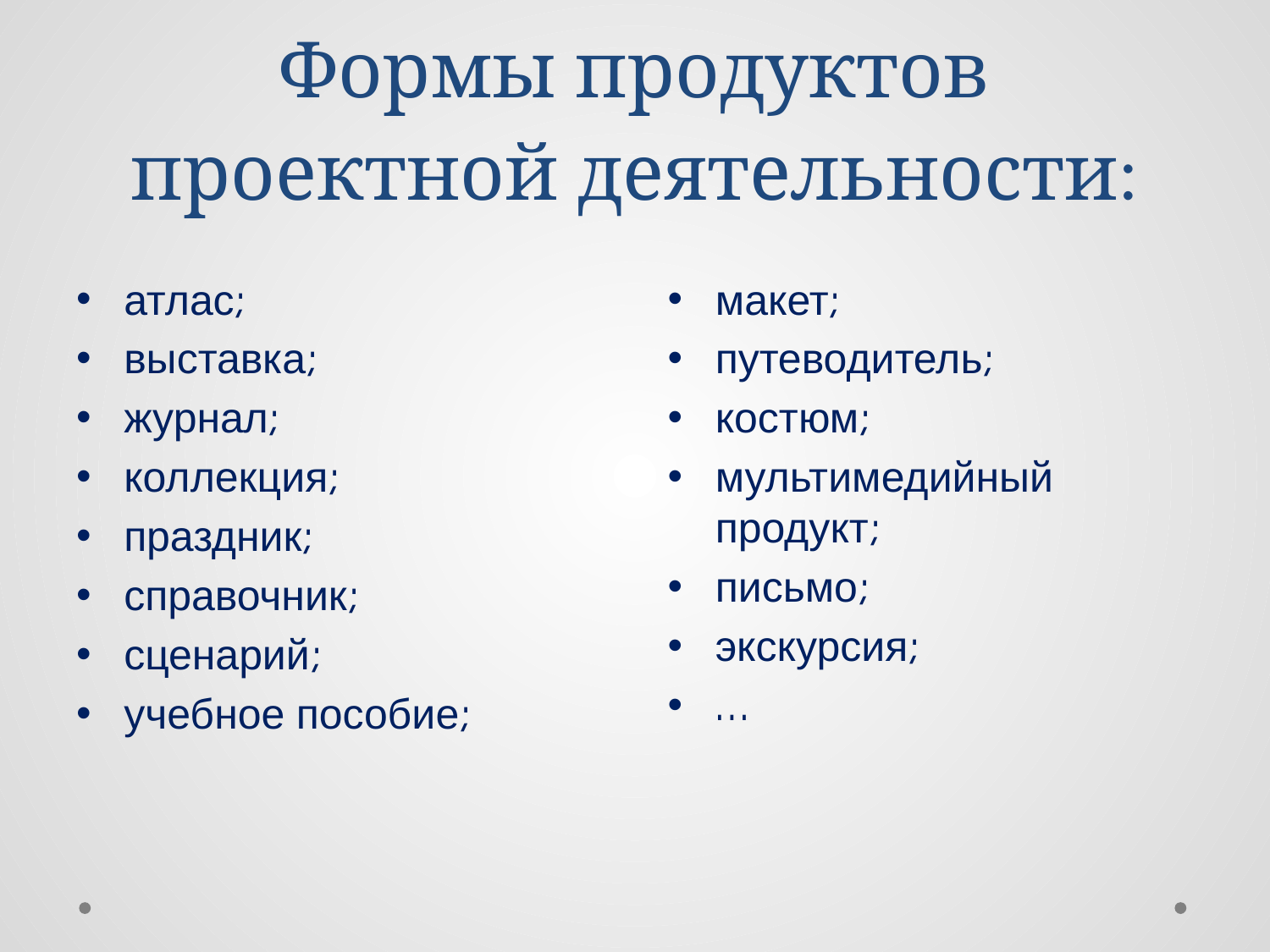

# Формы продуктов проектной деятельности:
атлас;
выставка;
журнал;
коллекция;
праздник;
справочник;
сценарий;
учебное пособие;

макет;
путеводитель;
костюм;
мультимедийный продукт;
письмо;
экскурсия;
…